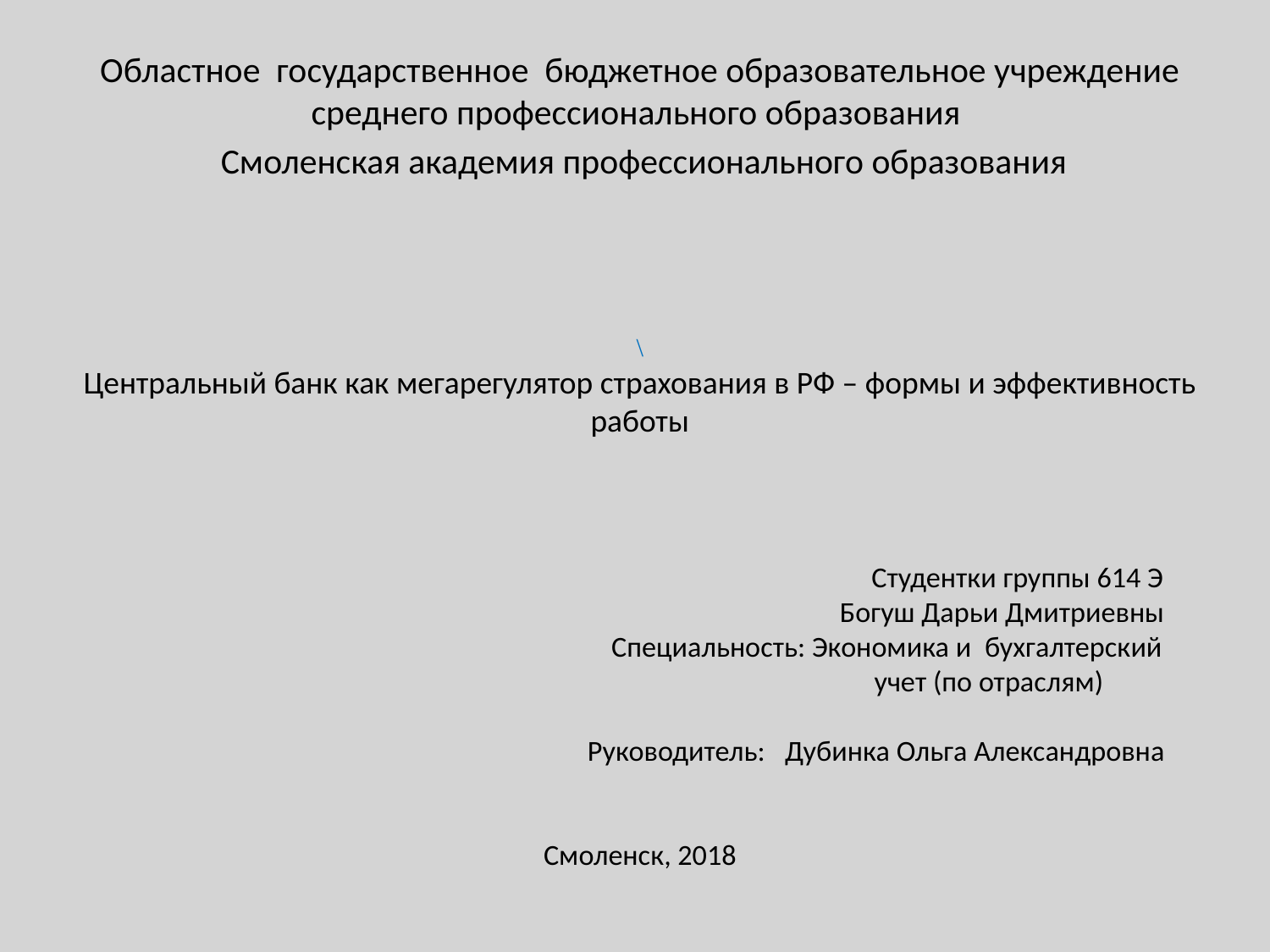

Областное  государственное  бюджетное образовательное учреждение среднего профессионального образования
 Смоленская академия профессионального образования
# \ Центральный банк как мегарегулятор страхования в РФ – формы и эффективность работы Студентки группы 614 Э Богуш Дарьи Дмитриевны Специальность: Экономика и  бухгалтерский учет (по отраслям) Руководитель:   Дубинка Ольга Александровна Смоленск, 2018